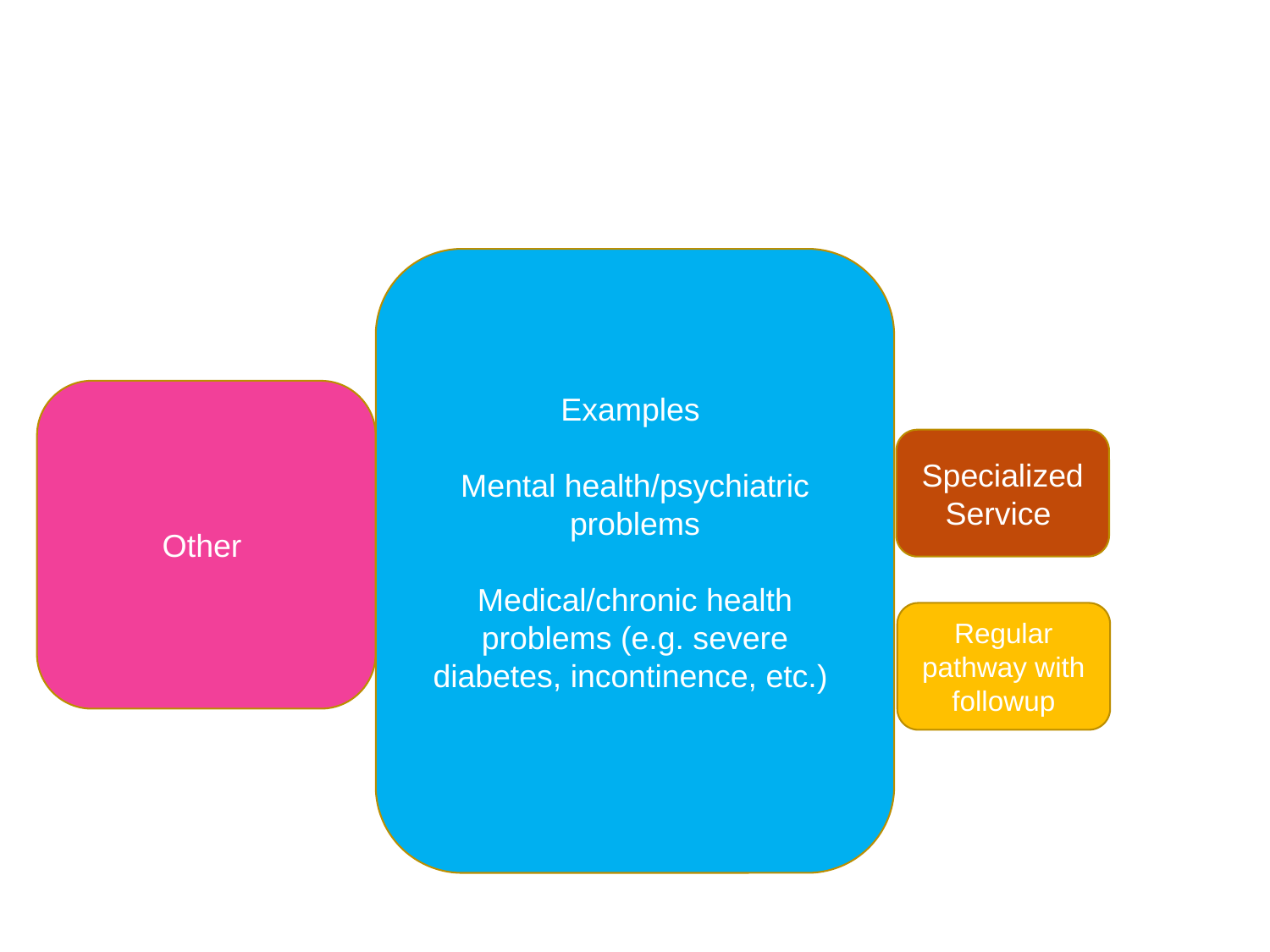

Examples

Mental health/psychiatric problems

Medical/chronic health problems (e.g. severe diabetes, incontinence, etc.)

Other
Specialized Service
Regular pathway with followup